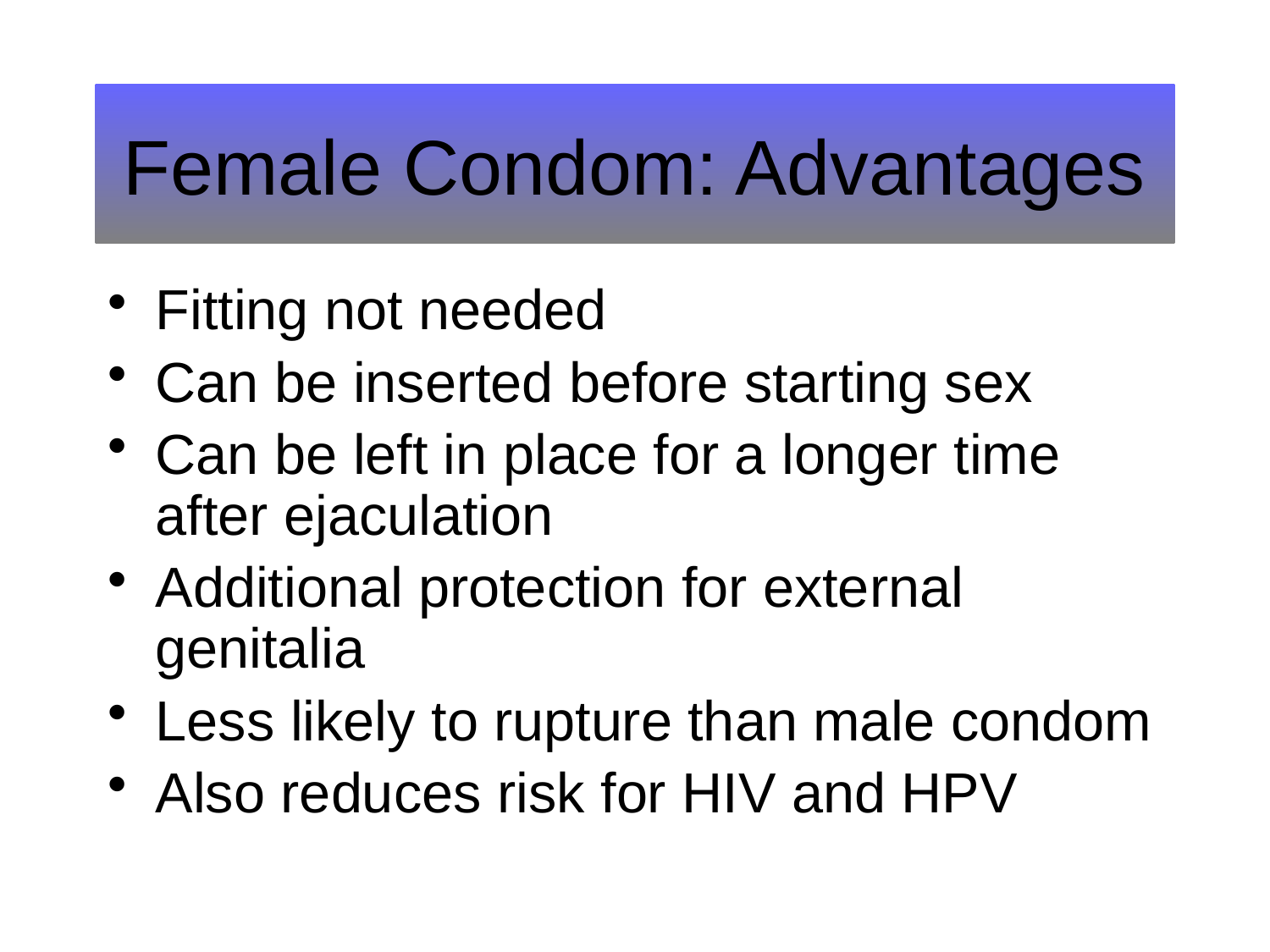

# Female Condom: Advantages
Fitting not needed
Can be inserted before starting sex
Can be left in place for a longer time after ejaculation
Additional protection for external genitalia
Less likely to rupture than male condom
Also reduces risk for HIV and HPV